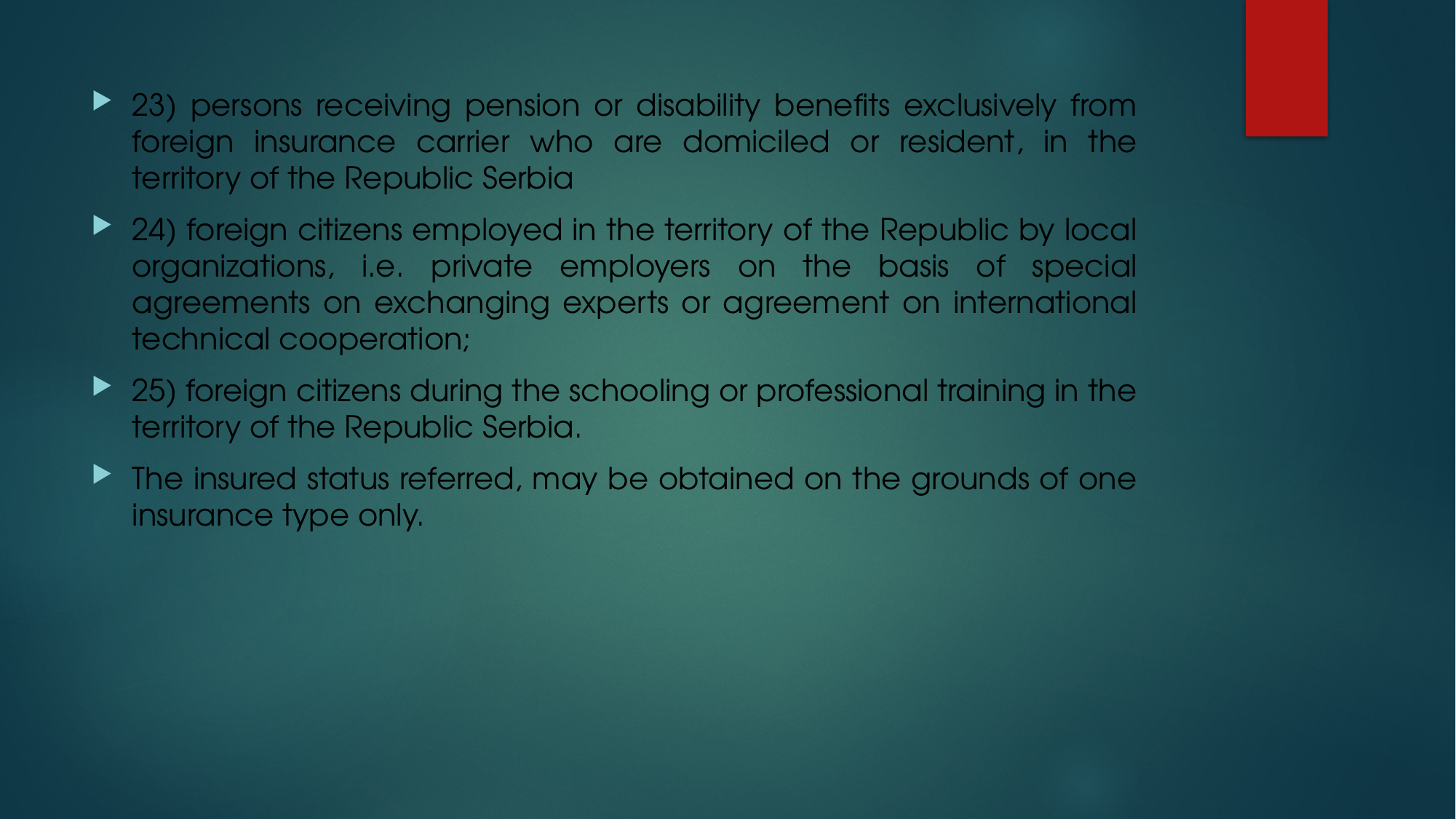

23) persons receiving pension or disability benefits exclusively from foreign insurance carrier who are domiciled or resident, in the territory of the Republic Serbia
24) foreign citizens employed in the territory of the Republic by local organizations, i.e. private employers on the basis of special agreements on exchanging experts or agreement on international technical cooperation;
25) foreign citizens during the schooling or professional training in the territory of the Republic Serbia.
The insured status referred, may be obtained on the grounds of one insurance type only.